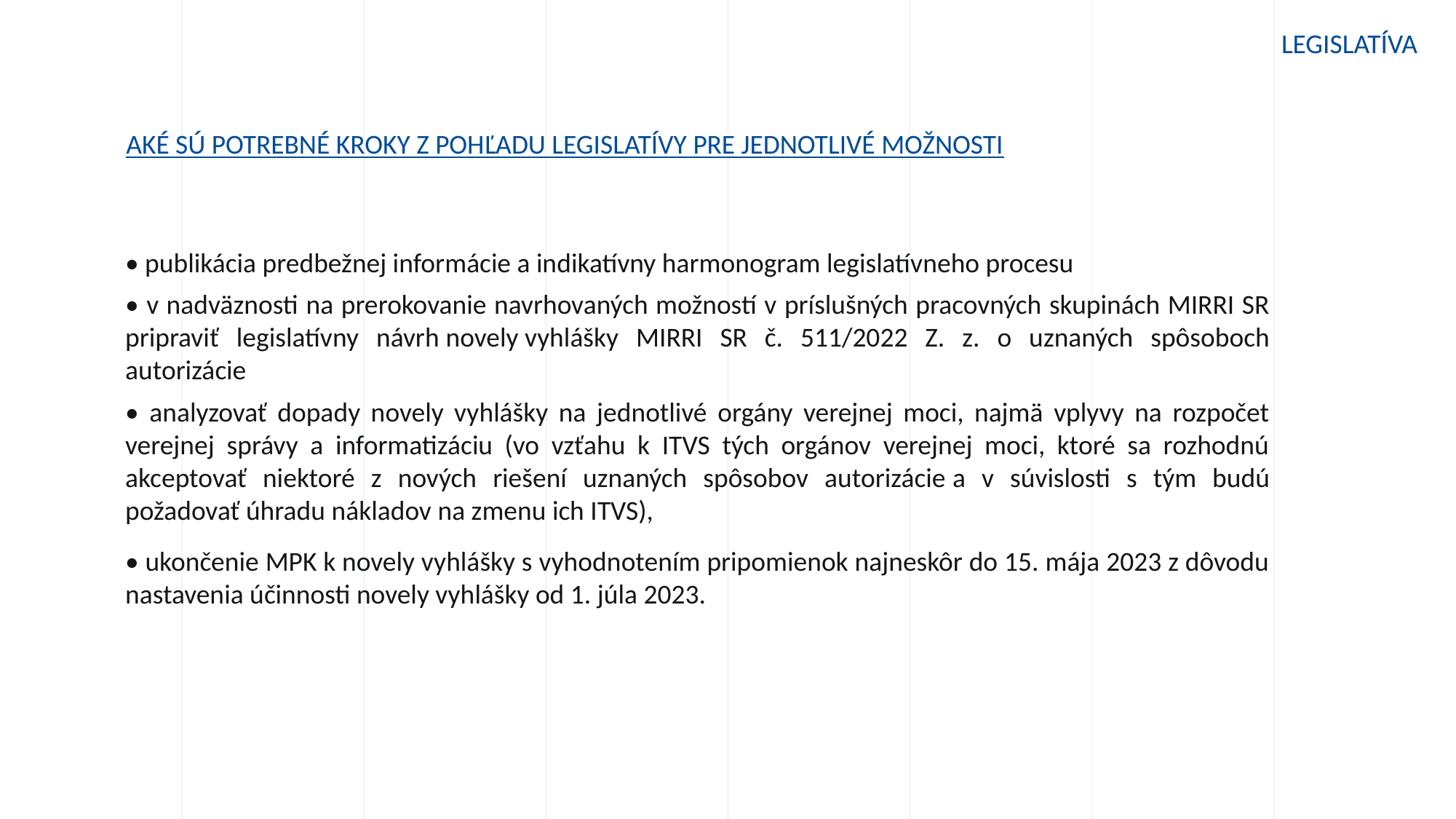

Legislatíva
Aké sú potrebné kroky z pohľadu legislatívy pre jednotlivé možnosti
• publikácia predbežnej informácie a indikatívny harmonogram legislatívneho procesu
• v nadväznosti na prerokovanie navrhovaných možností v príslušných pracovných skupinách MIRRI SR pripraviť legislatívny návrh novely vyhlášky MIRRI SR č. 511/2022 Z. z. o uznaných spôsoboch autorizácie
• analyzovať dopady novely vyhlášky na jednotlivé orgány verejnej moci, najmä vplyvy na rozpočet verejnej správy a informatizáciu (vo vzťahu k ITVS tých orgánov verejnej moci, ktoré sa rozhodnú akceptovať niektoré z nových riešení uznaných spôsobov autorizácie a v súvislosti s tým budú požadovať úhradu nákladov na zmenu ich ITVS),
• ukončenie MPK k novely vyhlášky s vyhodnotením pripomienok najneskôr do 15. mája 2023 z dôvodu nastavenia účinnosti novely vyhlášky od 1. júla 2023.